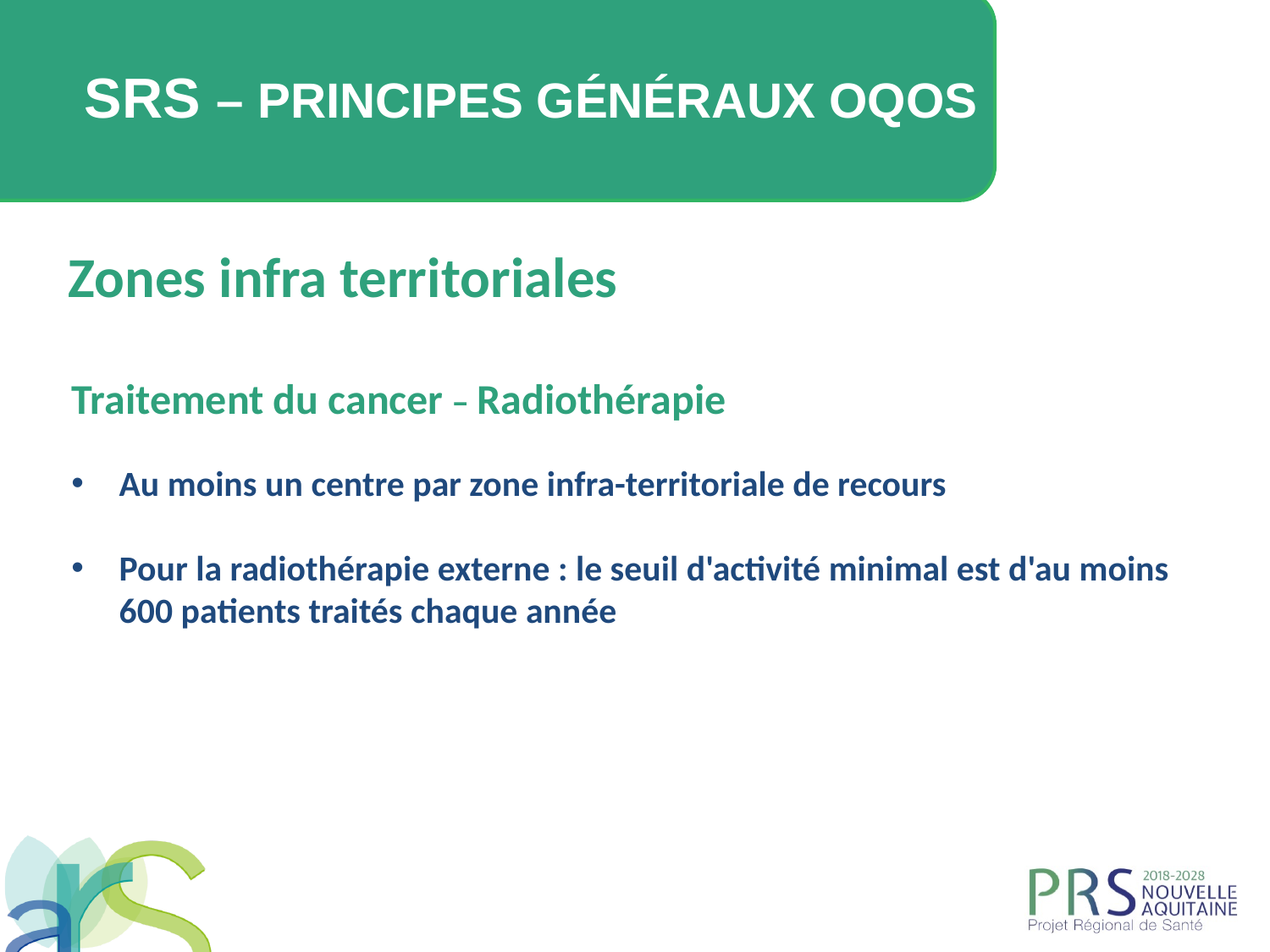

SRS – Principes généraux OQOS
Zones infra territoriales

Traitement du cancer – Radiothérapie

Au moins un centre par zone infra-territoriale de recours

Pour la radiothérapie externe : le seuil d'activité minimal est d'au moins 600 patients traités chaque année